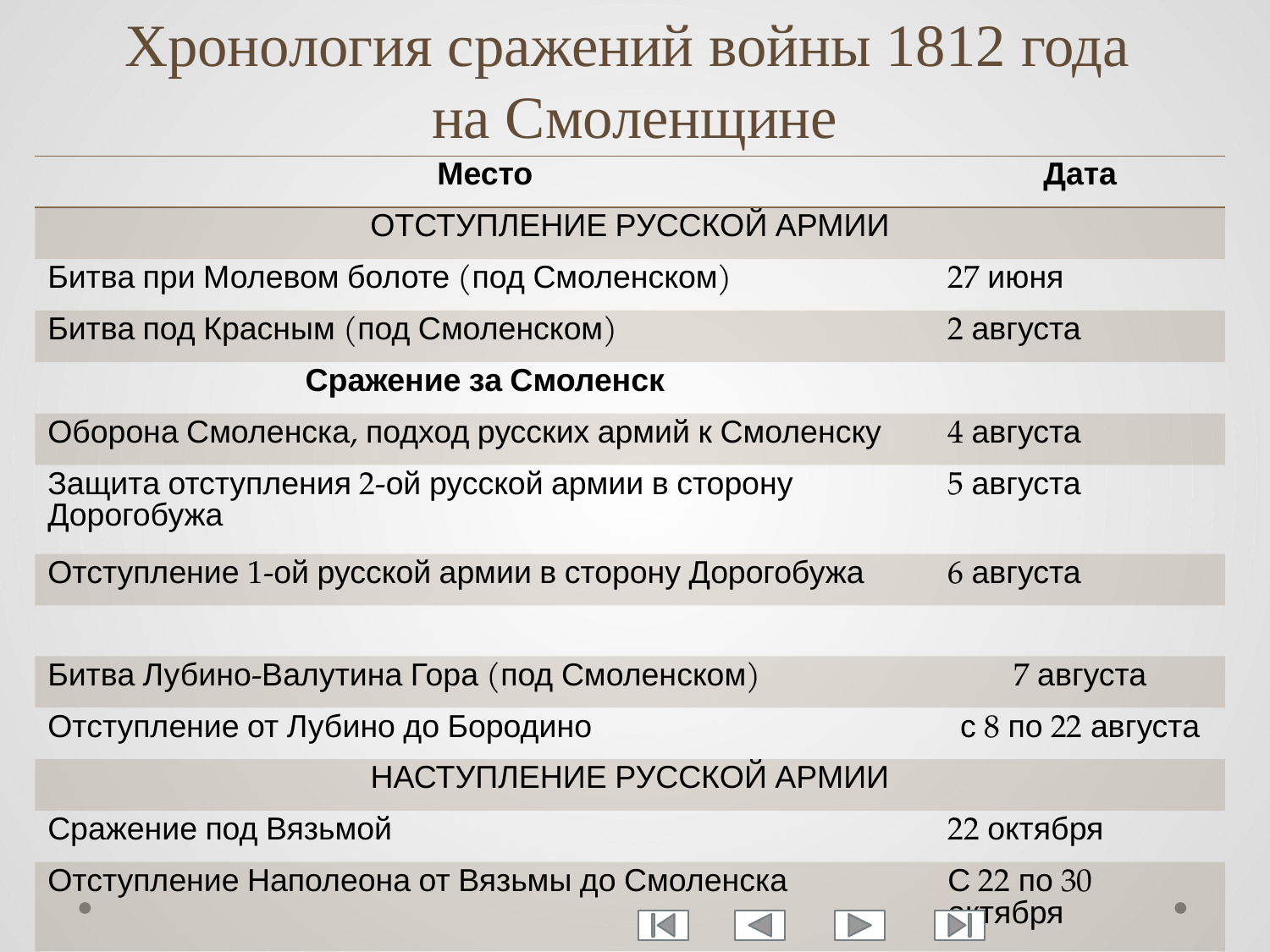

Хронология сражений войны 1812 года
на Смоленщине
| Место | Дата |
| --- | --- |
| ОТСТУПЛЕНИЕ РУССКОЙ АРМИИ |  |
| Битва при Молевом болоте (под Смоленском) | 27 июня |
| Битва под Красным (под Смоленском) | 2 августа |
| Сражение за Смоленск |  |
| Оборона Смоленска, подход русских армий к Смоленску | 4 августа |
| Защита отступления 2-ой русской армии в сторону Дорогобужа | 5 августа |
| Отступление 1-ой русской армии в сторону Дорогобужа | 6 августа |
|  |  |
| Битва Лубино-Валутина Гора (под Смоленском) | 7 августа |
| Отступление от Лубино до Бородино | с 8 по 22 августа |
| НАСТУПЛЕНИЕ РУССКОЙ АРМИИ |  |
| Сражение под Вязьмой | 22 октября |
| Отступление Наполеона от Вязьмы до Смоленска | С 22 по 30 октября |
| Сражение под Красным | 3 ноября |